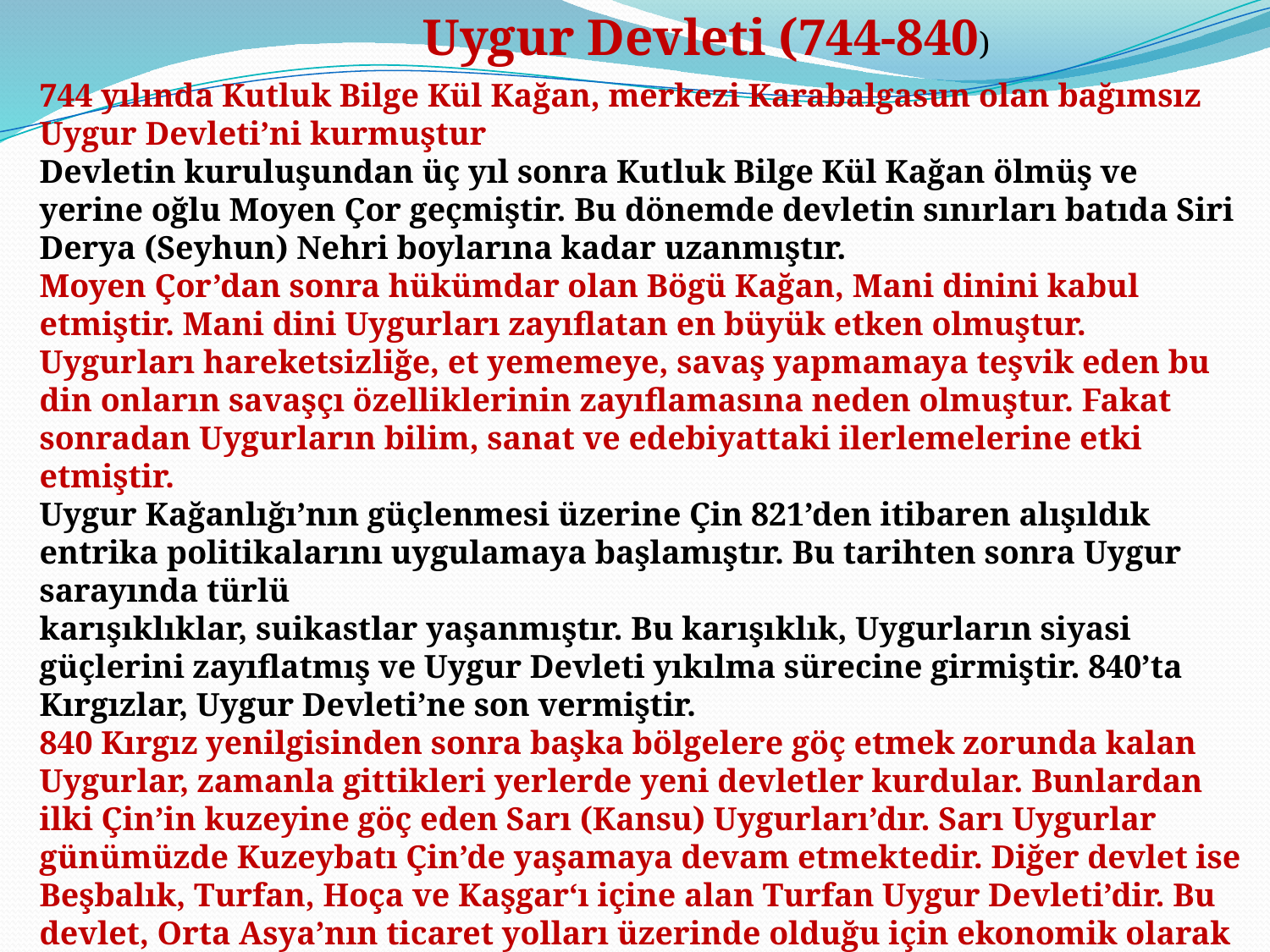

Uygur Devleti (744-840)
744 yılında Kutluk Bilge Kül Kağan, merkezi Karabalgasun olan bağımsız Uygur Devleti’ni kurmuştur
Devletin kuruluşundan üç yıl sonra Kutluk Bilge Kül Kağan ölmüş ve yerine oğlu Moyen Çor geçmiştir. Bu dönemde devletin sınırları batıda Siri Derya (Seyhun) Nehri boylarına kadar uzanmıştır.
Moyen Çor’dan sonra hükümdar olan Bögü Kağan, Mani dinini kabul etmiştir. Mani dini Uygurları zayıflatan en büyük etken olmuştur. Uygurları hareketsizliğe, et yememeye, savaş yapmamaya teşvik eden bu din onların savaşçı özelliklerinin zayıflamasına neden olmuştur. Fakat sonradan Uygurların bilim, sanat ve edebiyattaki ilerlemelerine etki etmiştir.
Uygur Kağanlığı’nın güçlenmesi üzerine Çin 821’den itibaren alışıldık entrika politikalarını uygulamaya başlamıştır. Bu tarihten sonra Uygur sarayında türlü
karışıklıklar, suikastlar yaşanmıştır. Bu karışıklık, Uygurların siyasi güçlerini zayıflatmış ve Uygur Devleti yıkılma sürecine girmiştir. 840’ta Kırgızlar, Uygur Devleti’ne son vermiştir.
840 Kırgız yenilgisinden sonra başka bölgelere göç etmek zorunda kalan Uygurlar, zamanla gittikleri yerlerde yeni devletler kurdular. Bunlardan ilki Çin’in kuzeyine göç eden Sarı (Kansu) Uygurları’dır. Sarı Uygurlar günümüzde Kuzeybatı Çin’de yaşamaya devam etmektedir. Diğer devlet ise Beşbalık, Turfan, Hoça ve Kaşgar‘ı içine alan Turfan Uygur Devleti’dir. Bu devlet, Orta Asya’nın ticaret yolları üzerinde olduğu için ekonomik olarak zenginleşti. Bununla birlikte kültür ve sanat alanında da gelişti. Turfan Uygurları, günümüzde Çin’e bağlı Doğu Türkistan Uygur Özerk Bölgesi’nde yaşamaktadırlar.